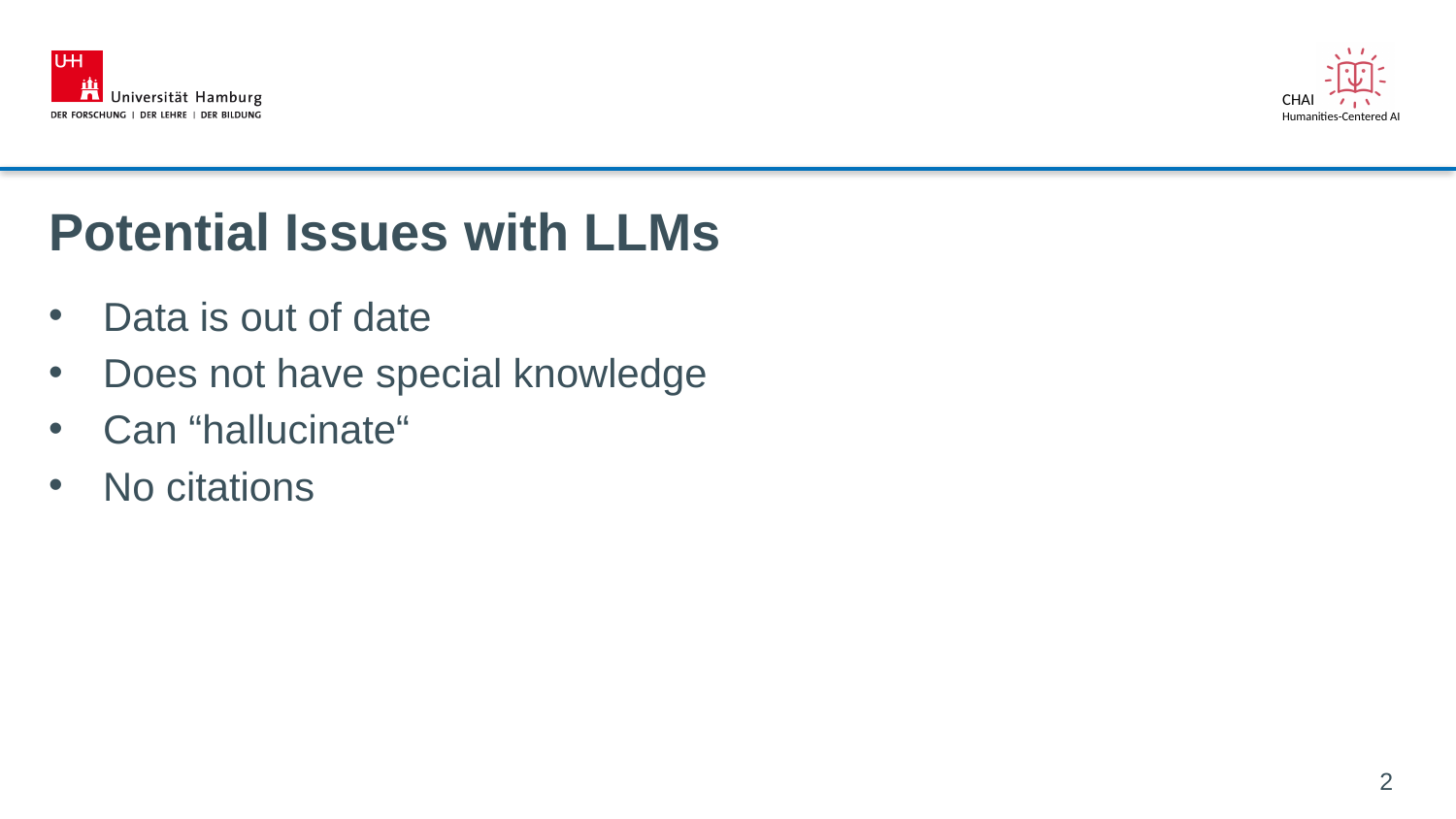

# Potential Issues with LLMs
Data is out of date
Does not have special knowledge
Can “hallucinate“
No citations
2